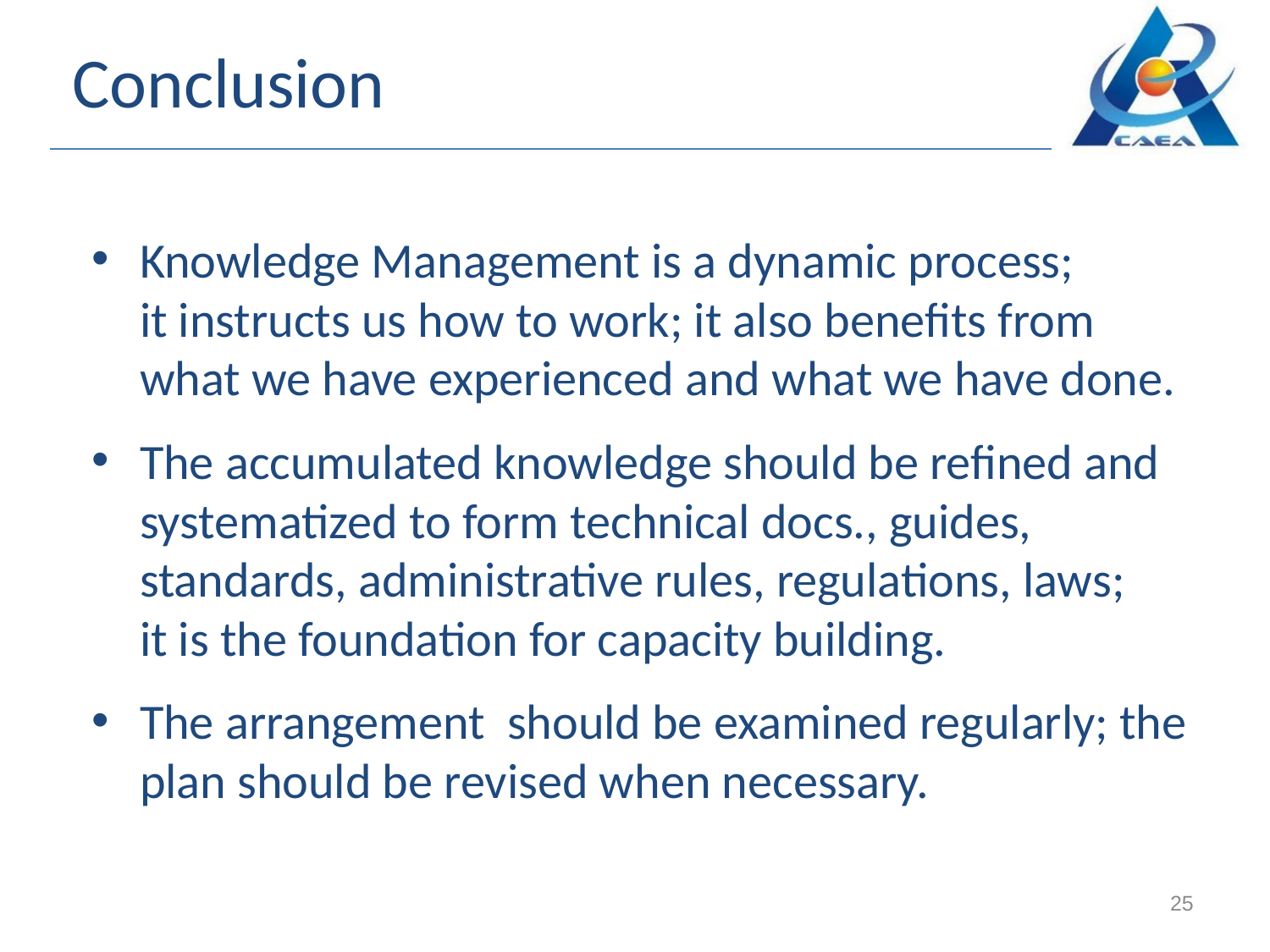

# Conclusion
Knowledge Management is a dynamic process;
it instructs us how to work; it also benefits from what we have experienced and what we have done.
The accumulated knowledge should be refined and systematized to form technical docs., guides, standards, administrative rules, regulations, laws;
it is the foundation for capacity building.
The arrangement  should be examined regularly; the plan should be revised when necessary.
25